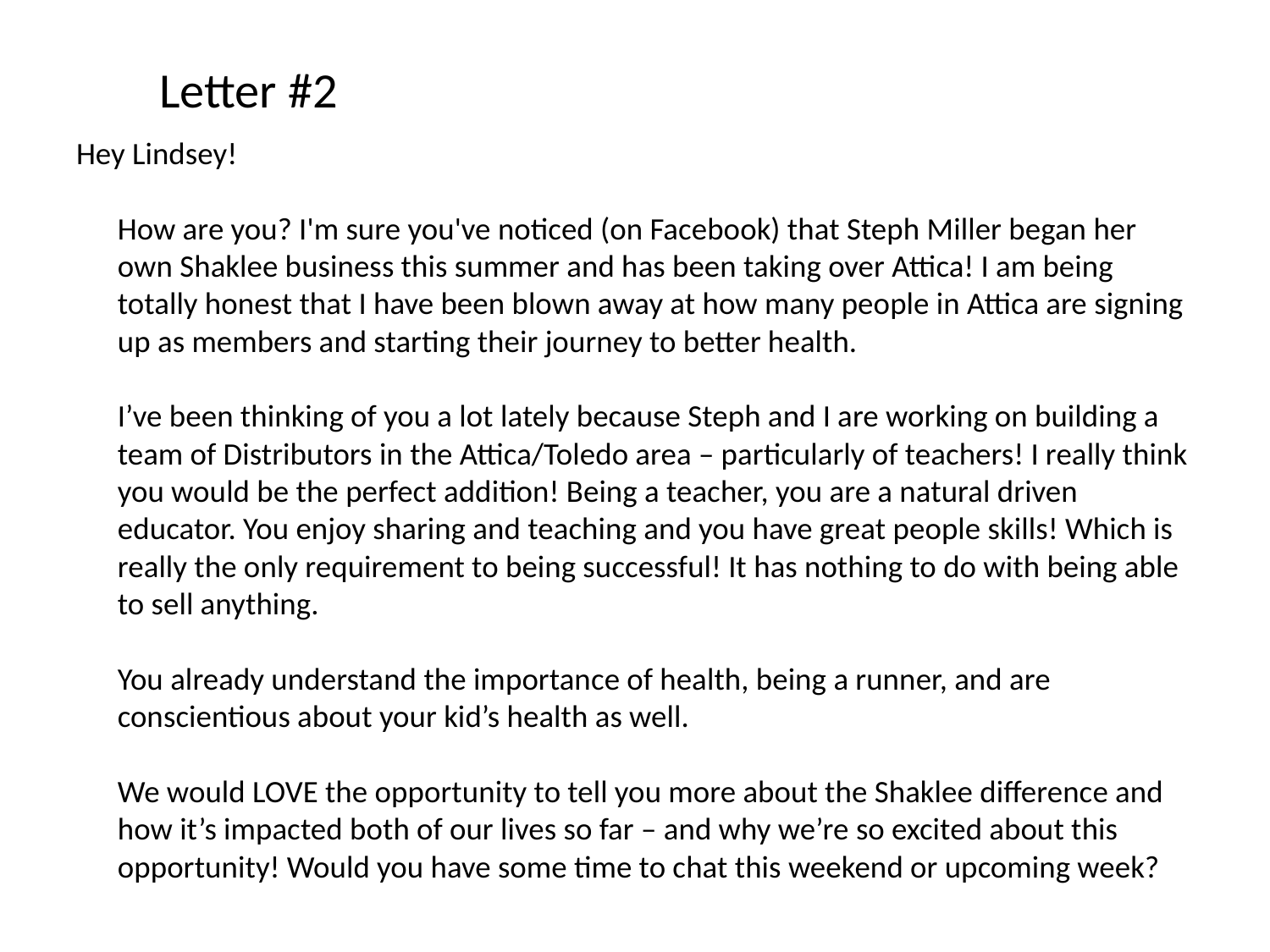

# Letter #2
Hey Lindsey!
How are you? I'm sure you've noticed (on Facebook) that Steph Miller began her own Shaklee business this summer and has been taking over Attica! I am being totally honest that I have been blown away at how many people in Attica are signing up as members and starting their journey to better health.
I’ve been thinking of you a lot lately because Steph and I are working on building a team of Distributors in the Attica/Toledo area – particularly of teachers! I really think you would be the perfect addition! Being a teacher, you are a natural driven educator. You enjoy sharing and teaching and you have great people skills! Which is really the only requirement to being successful! It has nothing to do with being able to sell anything.
You already understand the importance of health, being a runner, and are conscientious about your kid’s health as well.
We would LOVE the opportunity to tell you more about the Shaklee difference and how it’s impacted both of our lives so far – and why we’re so excited about this opportunity! Would you have some time to chat this weekend or upcoming week?